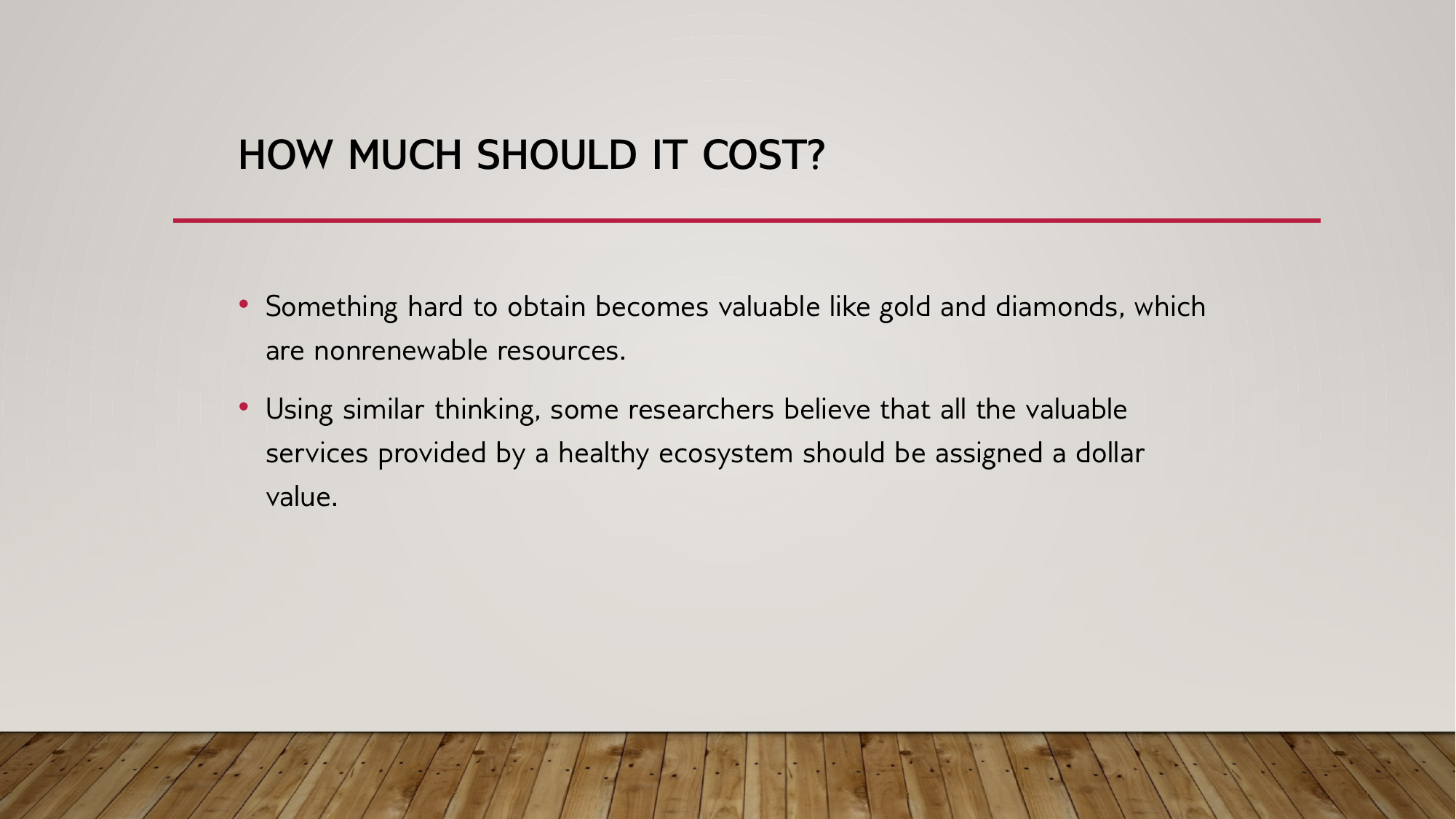

# How Much Should It Cost?
Something hard to obtain becomes valuable like gold and diamonds, which are nonrenewable resources.
Using similar thinking, some researchers believe that all the valuable services provided by a healthy ecosystem should be assigned a dollar value.